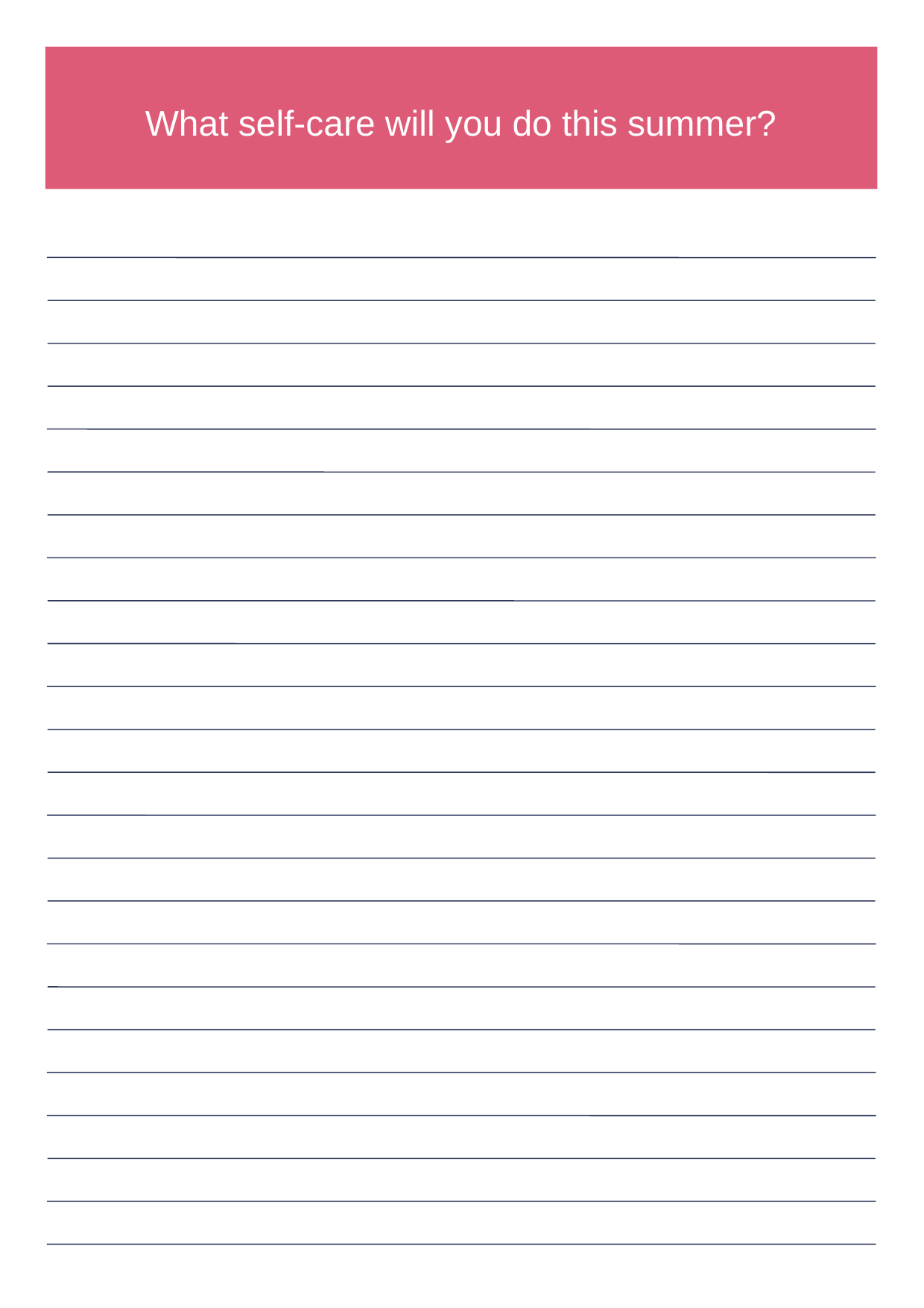

What self-care will you do this summer?